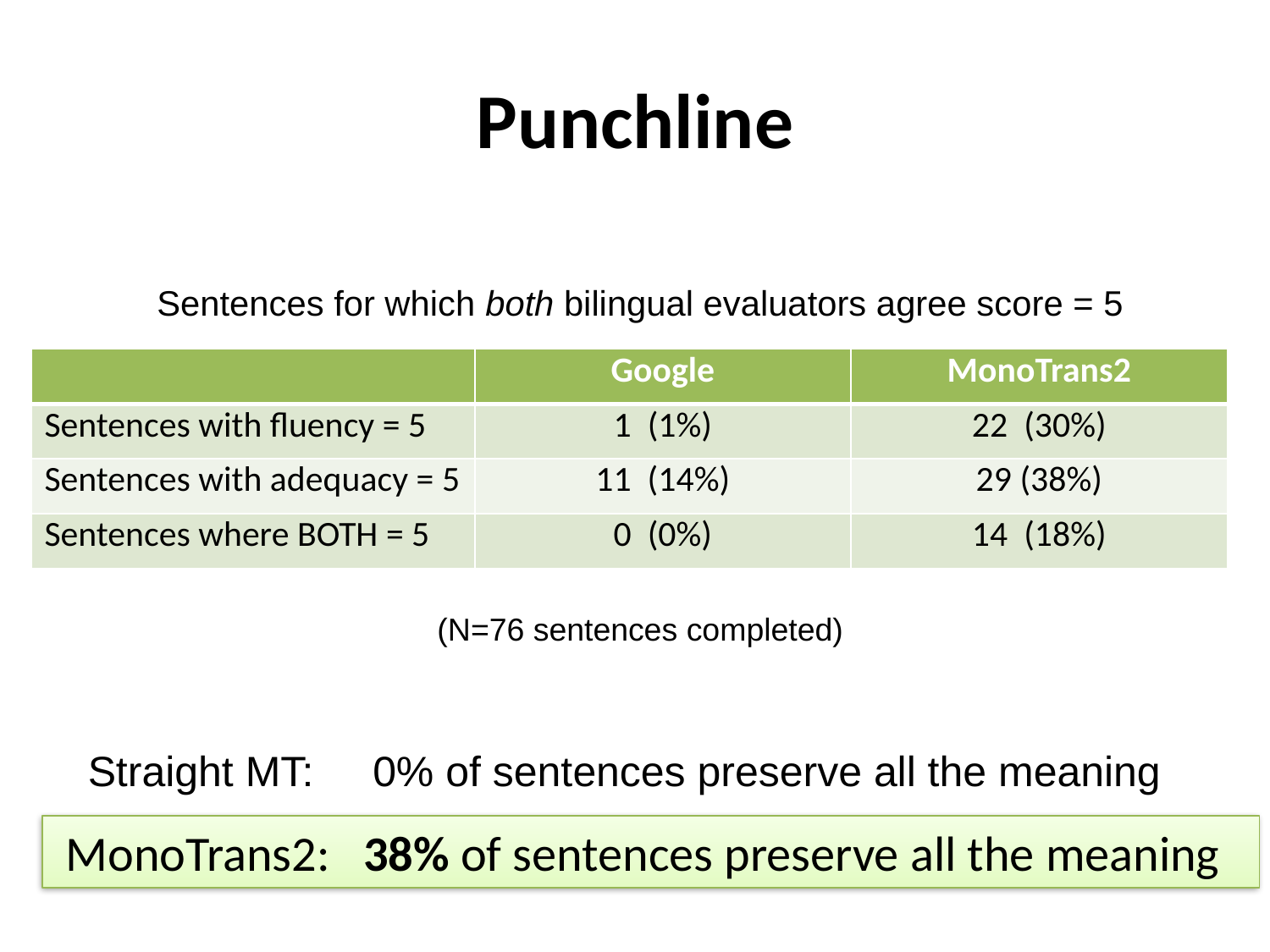

# Punchline
Sentences for which both bilingual evaluators agree score = 5
|  | Google | MonoTrans2 |
| --- | --- | --- |
| Sentences with fluency = 5 | 1 (1%) | 22 (30%) |
| Sentences with adequacy = 5 | 11 (14%) | 29 (38%) |
| Sentences where BOTH = 5 | 0 (0%) | 14 (18%) |
(N=76 sentences completed)
 Straight MT:     0% of sentences preserve all the meaning
 MonoTrans2:   38% of sentences preserve all the meaning